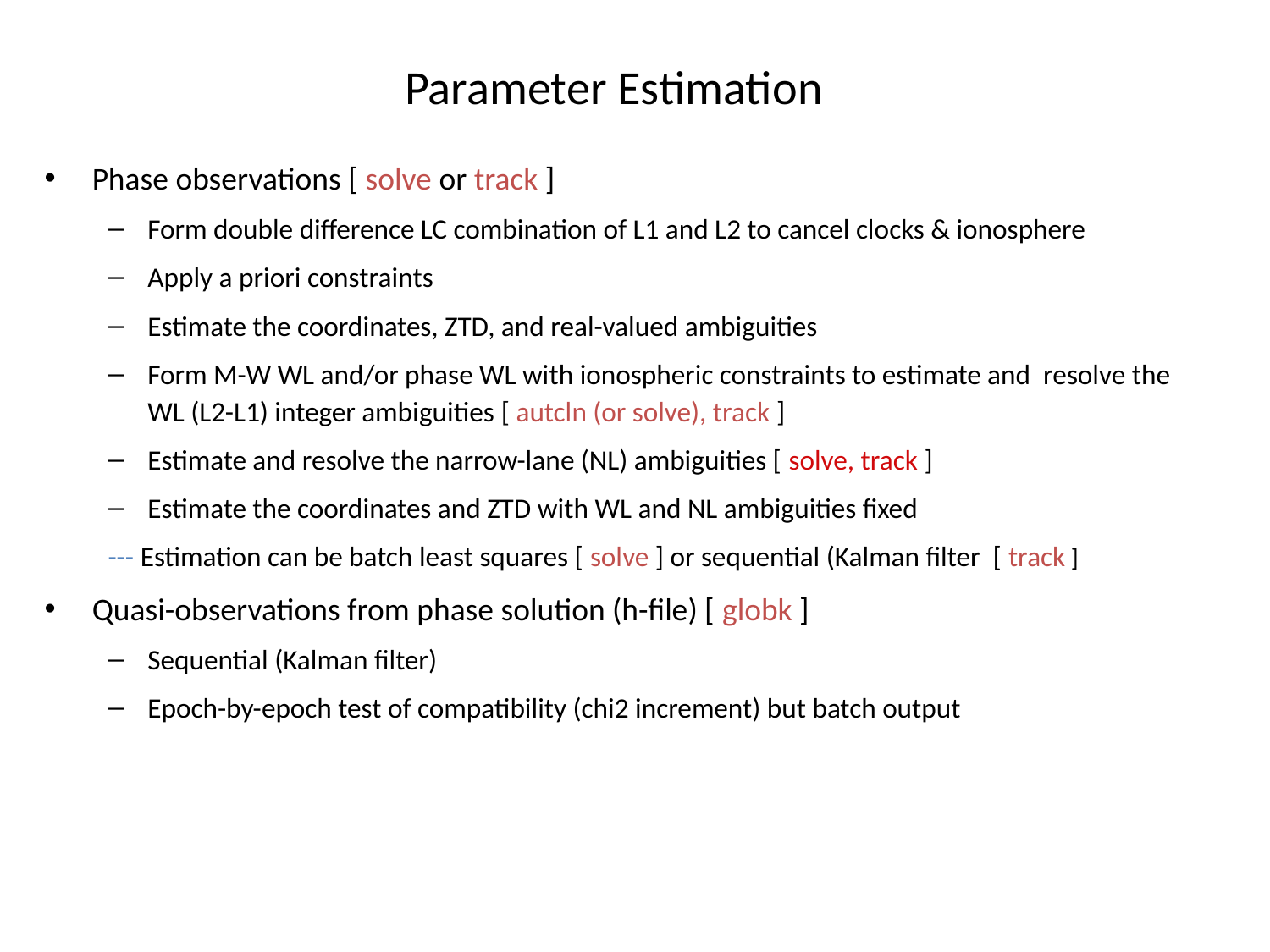

# Parameter Estimation
Phase observations [ solve or track ]
Form double difference LC combination of L1 and L2 to cancel clocks & ionosphere
Apply a priori constraints
Estimate the coordinates, ZTD, and real-valued ambiguities
Form M-W WL and/or phase WL with ionospheric constraints to estimate and  resolve the WL (L2-L1) integer ambiguities [ autcln (or solve), track ]
Estimate and resolve the narrow-lane (NL) ambiguities [ solve, track ]
Estimate the coordinates and ZTD with WL and NL ambiguities fixed
--- Estimation can be batch least squares [ solve ] or sequential (Kalman filter  [ track ]
Quasi-observations from phase solution (h-file) [ globk ]
Sequential (Kalman filter)
Epoch-by-epoch test of compatibility (chi2 increment) but batch output